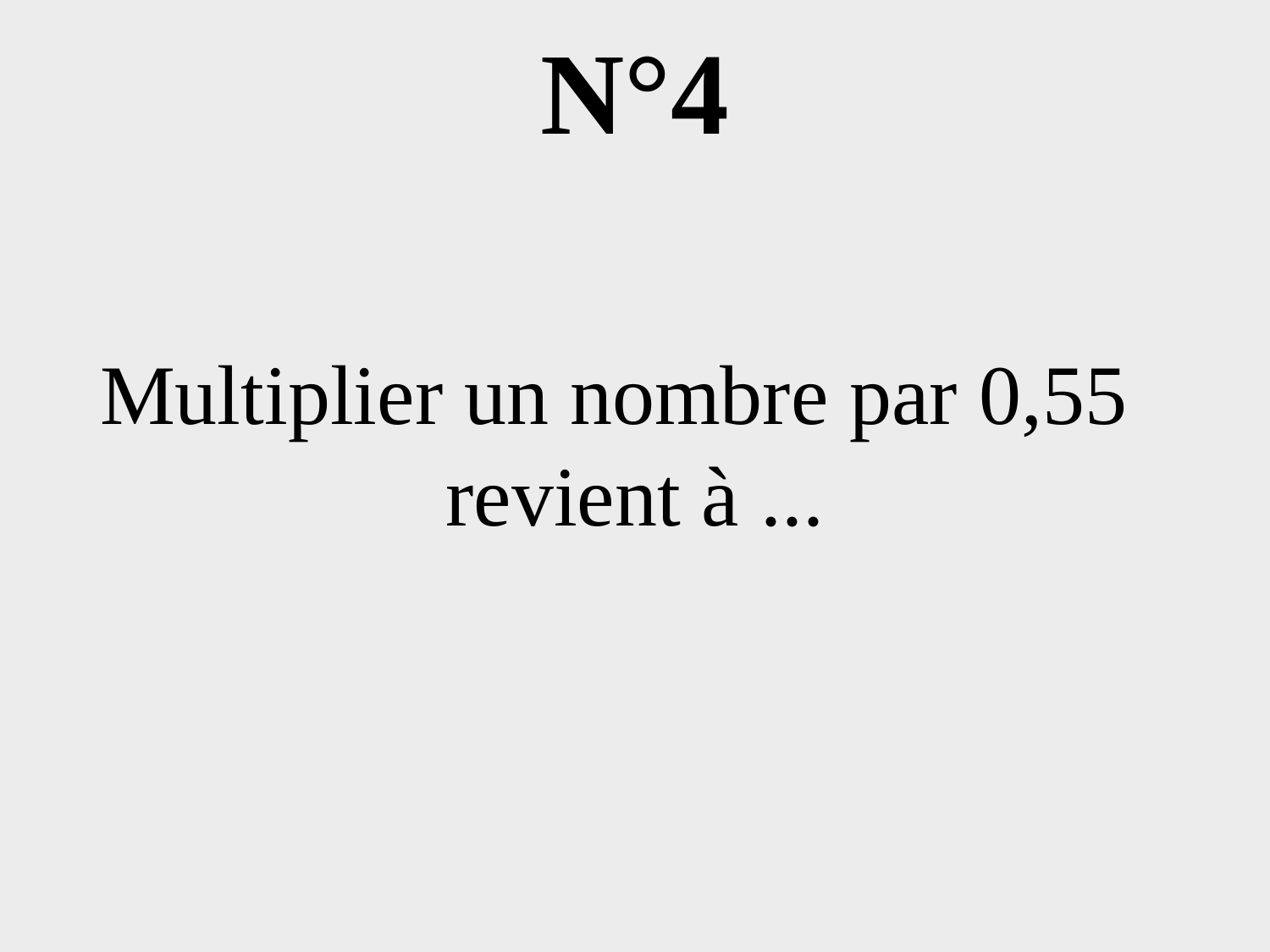

# N°4
Multiplier un nombre par 0,55
revient à ...